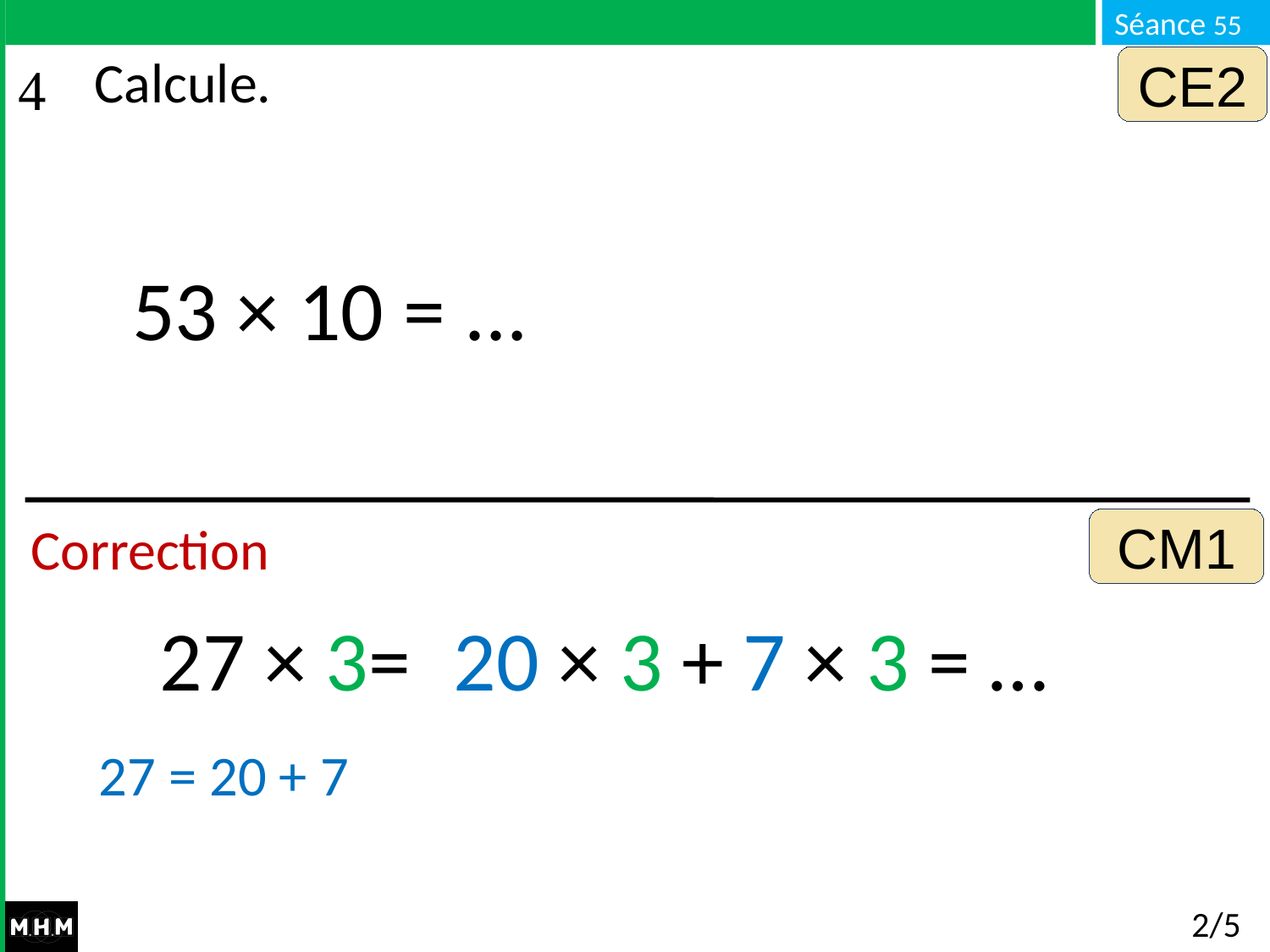

CE2
Calcule.
53 × 10 = ...

CM1
# Correction
27 × 3= …
20 × 3 + 7 × 3 = …
27 = 20 + 7
2/5